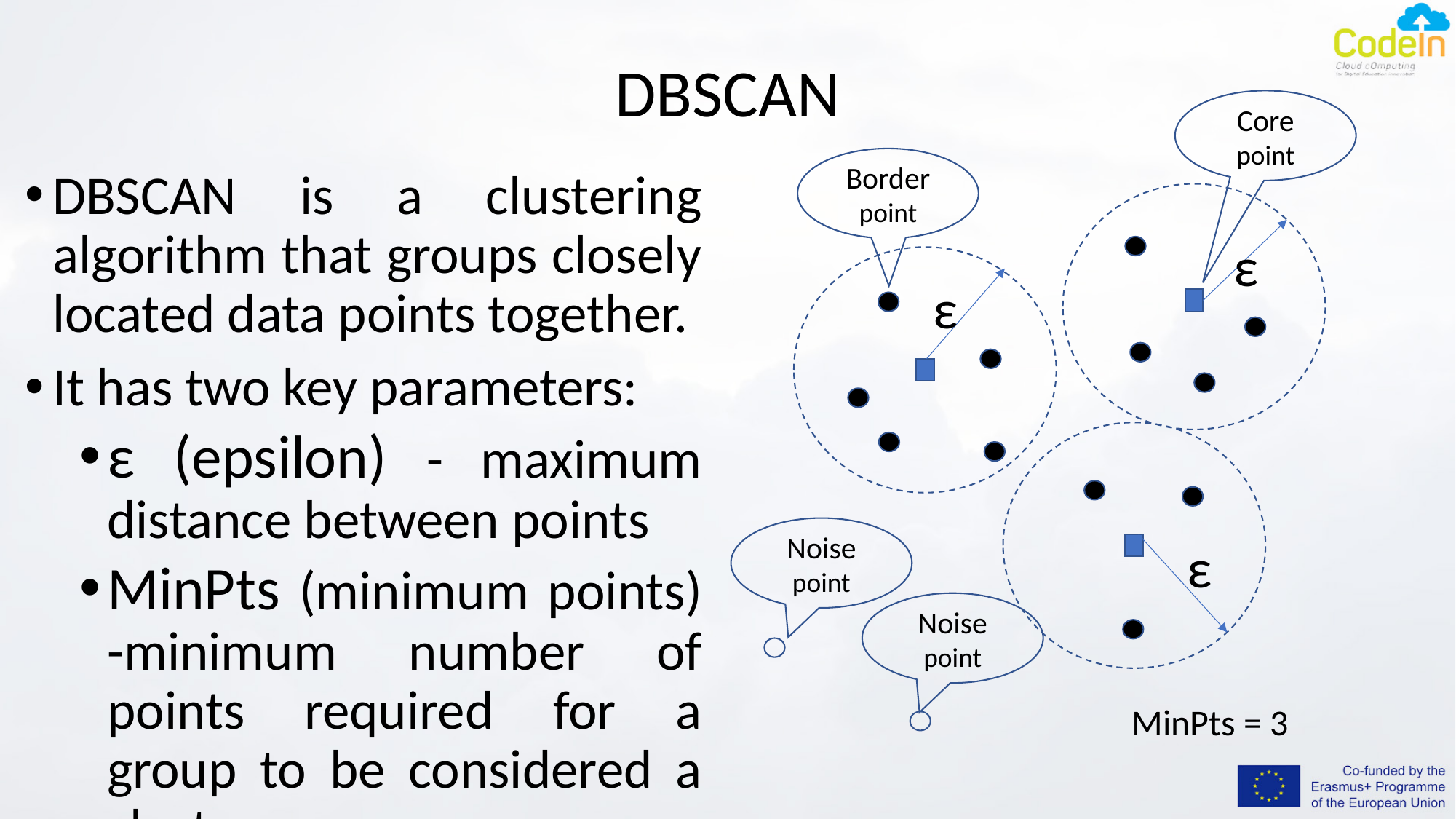

# DBSCAN
Core point
Border point
DBSCAN is a clustering algorithm that groups closely located data points together.
It has two key parameters:
ε (epsilon) - maximum distance between points
MinPts (minimum points) -minimum number of points required for a group to be considered a cluster.

ε

ε

Noise point
ε

Noise point

MinPts = 3